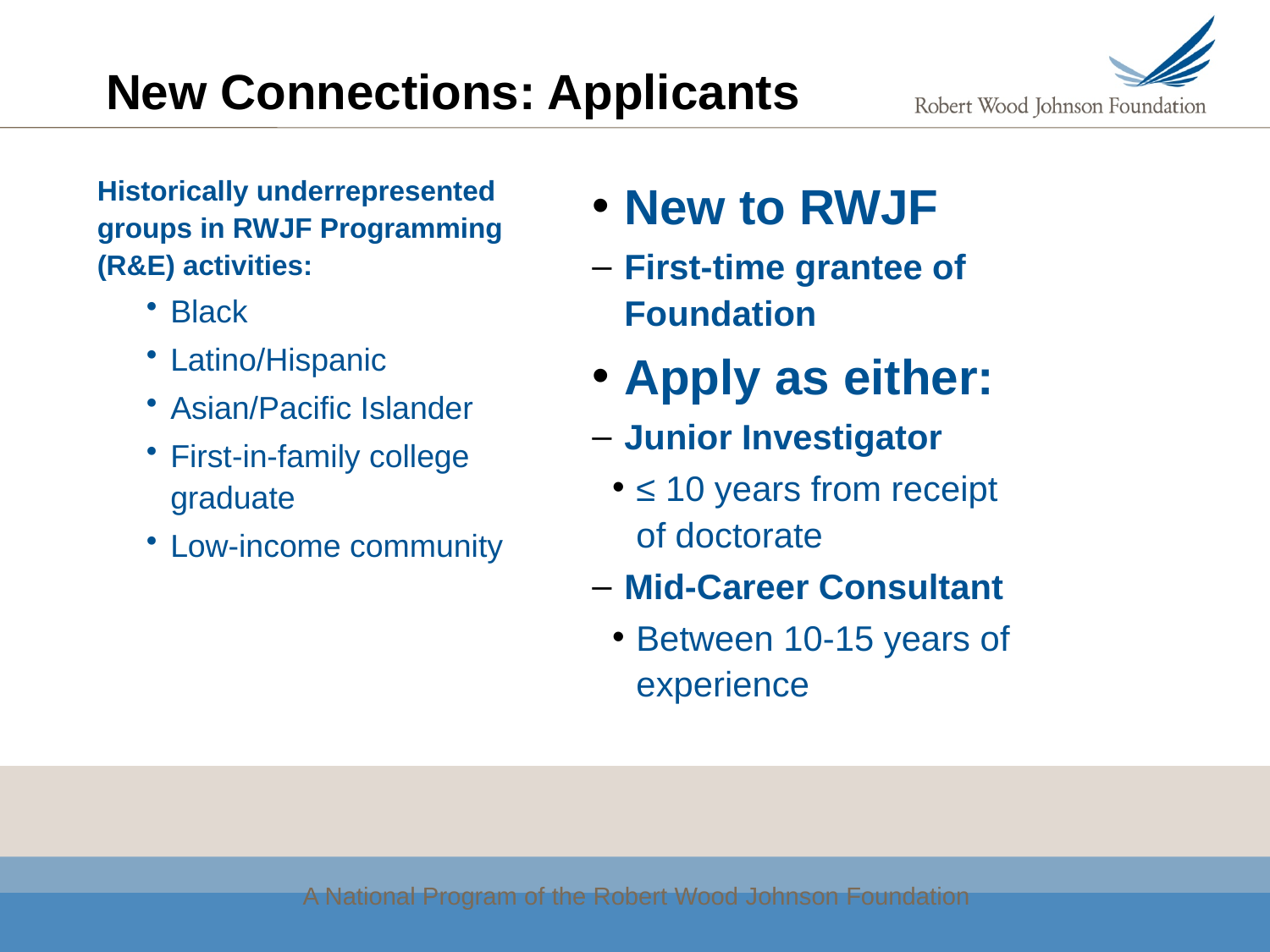

# New Connections: Applicants
Historically underrepresented groups in RWJF Programming (R&E) activities:
Black
Latino/Hispanic
Asian/Pacific Islander
First-in-family college graduate
Low-income community
New to RWJF
First-time grantee of Foundation
Apply as either:
Junior Investigator
≤ 10 years from receipt of doctorate
Mid-Career Consultant
Between 10-15 years of experience